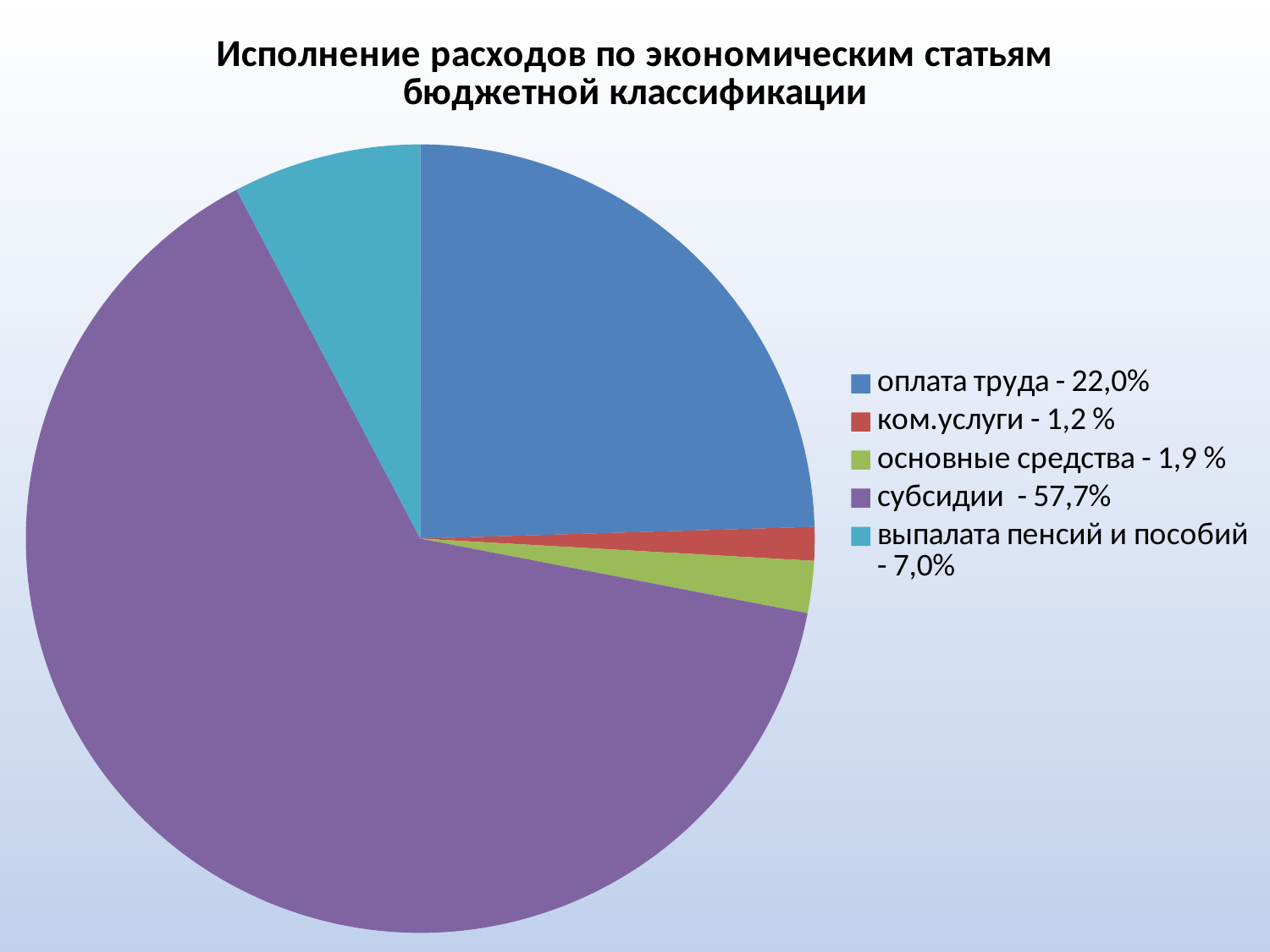

### Chart:

| Category | Исполнение расходов по экономическим статьям бюджетной классификации |
|---|---|
| оплата труда - 22,0% | 112062.3 |
| ком.услуги - 1,2 % | 6286.1 |
| основные средства - 1,9 % | 9750.0 |
| субсидии  - 57,7% | 293587.5 |
| выпалата пенсий и пособий - 7,0% | 35265.2 |